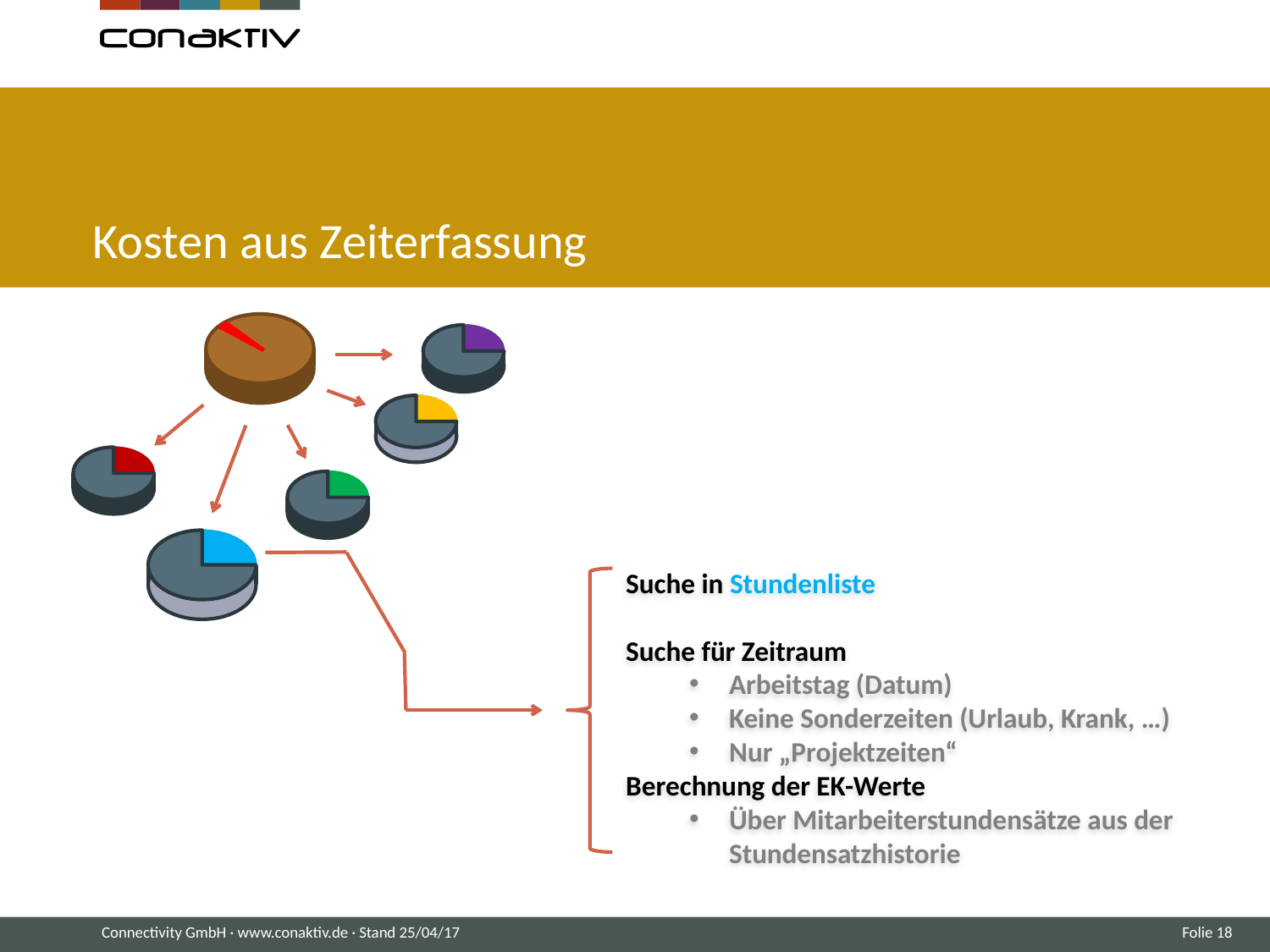

# Kosten aus Zeiterfassung

Suche in Stundenliste

Suche für Zeitraum
Arbeitstag (Datum)
Keine Sonderzeiten (Urlaub, Krank, …)
Nur „Projektzeiten“
Berechnung der EK-Werte
Über Mitarbeiterstundensätze aus der Stundensatzhistorie